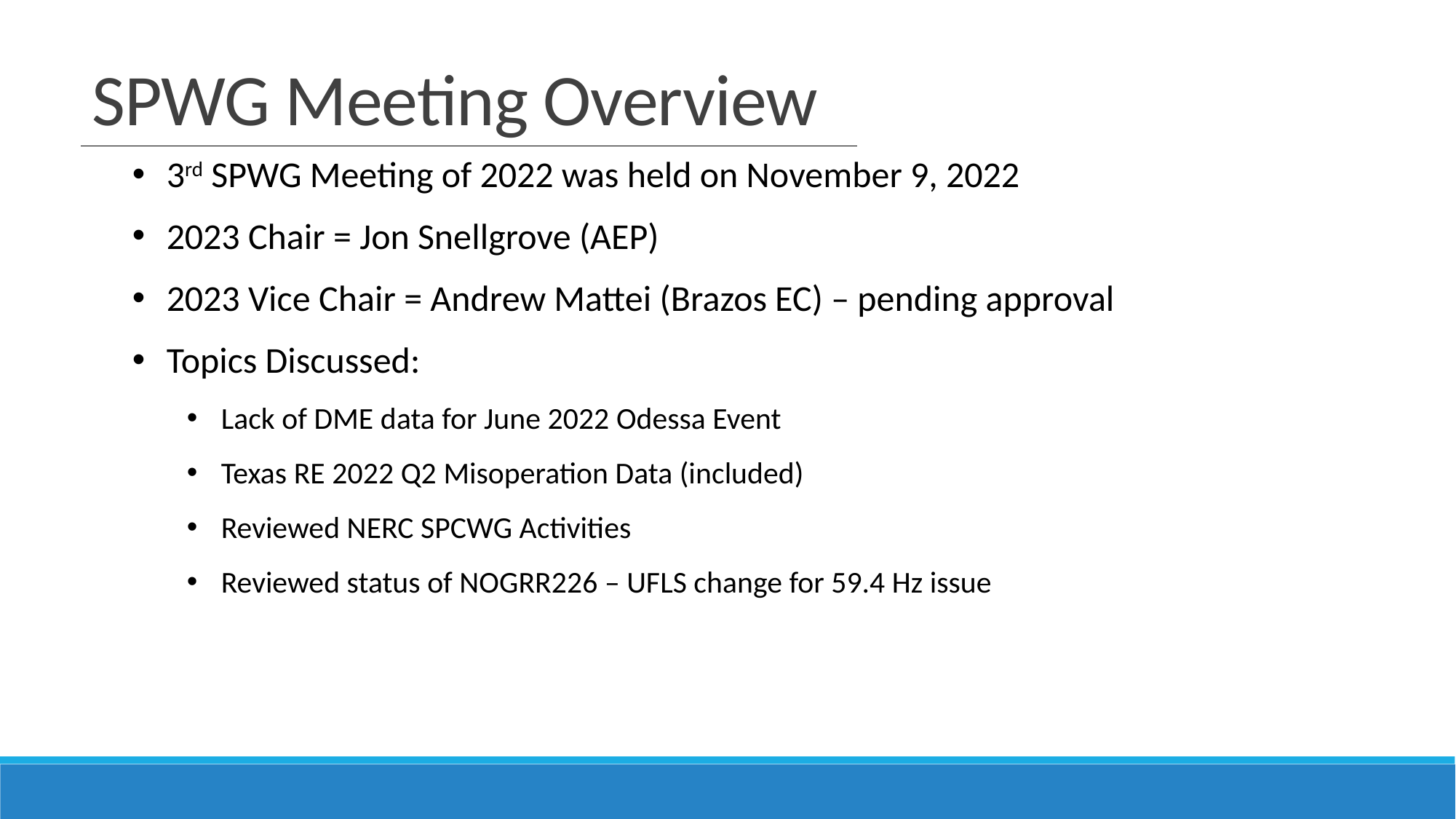

SPWG Meeting Overview
3rd SPWG Meeting of 2022 was held on November 9, 2022
2023 Chair = Jon Snellgrove (AEP)
2023 Vice Chair = Andrew Mattei (Brazos EC) – pending approval
Topics Discussed:
Lack of DME data for June 2022 Odessa Event
Texas RE 2022 Q2 Misoperation Data (included)
Reviewed NERC SPCWG Activities
Reviewed status of NOGRR226 – UFLS change for 59.4 Hz issue